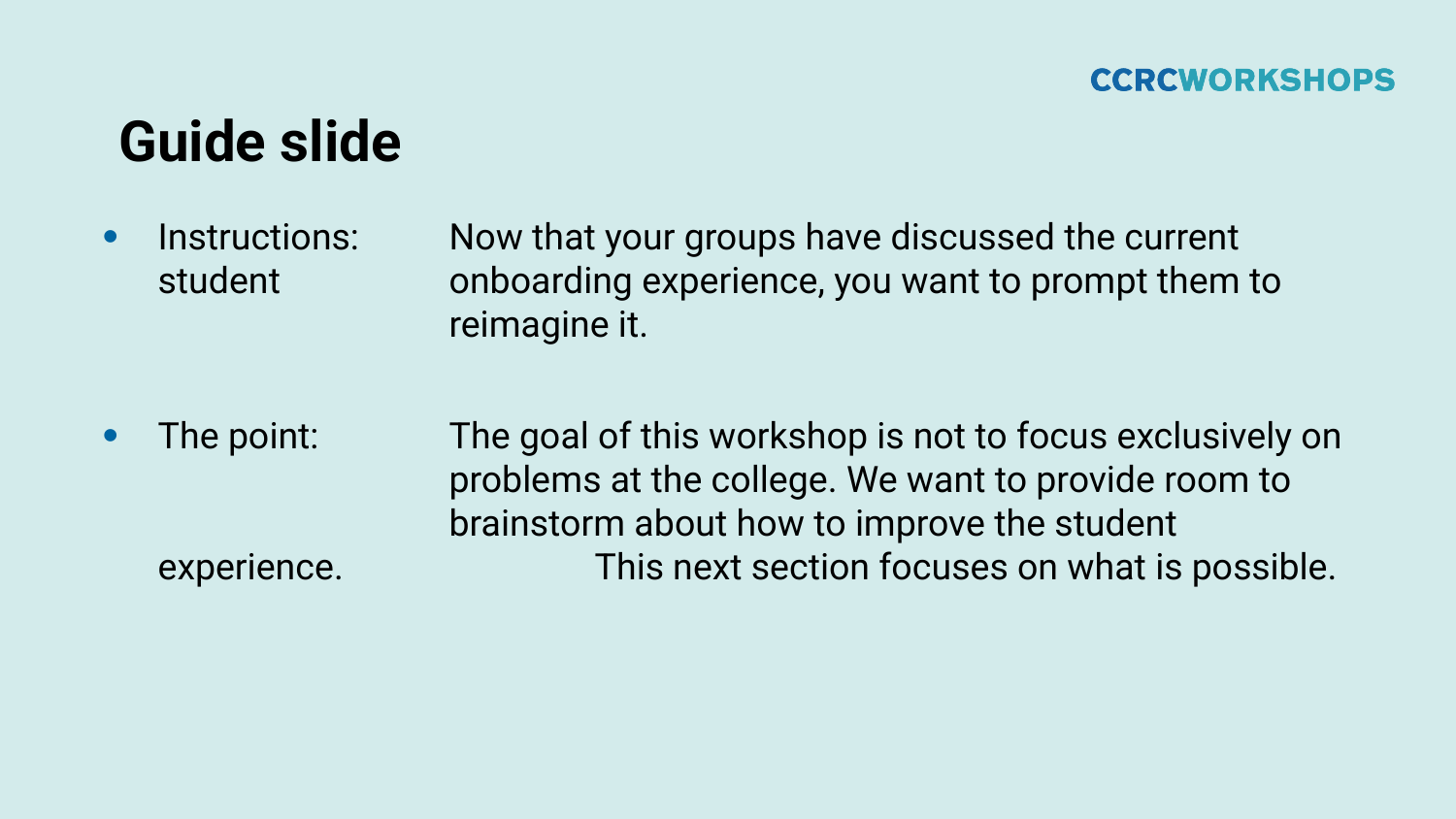

# Guide slide
Instructions: 	Now that your groups have discussed the current student 		onboarding experience, you want to prompt them to 			reimagine it.

The point: 	The goal of this workshop is not to focus exclusively on 		problems at the college. We want to provide room to 			brainstorm about how to improve the student experience. 		This next section focuses on what is possible.